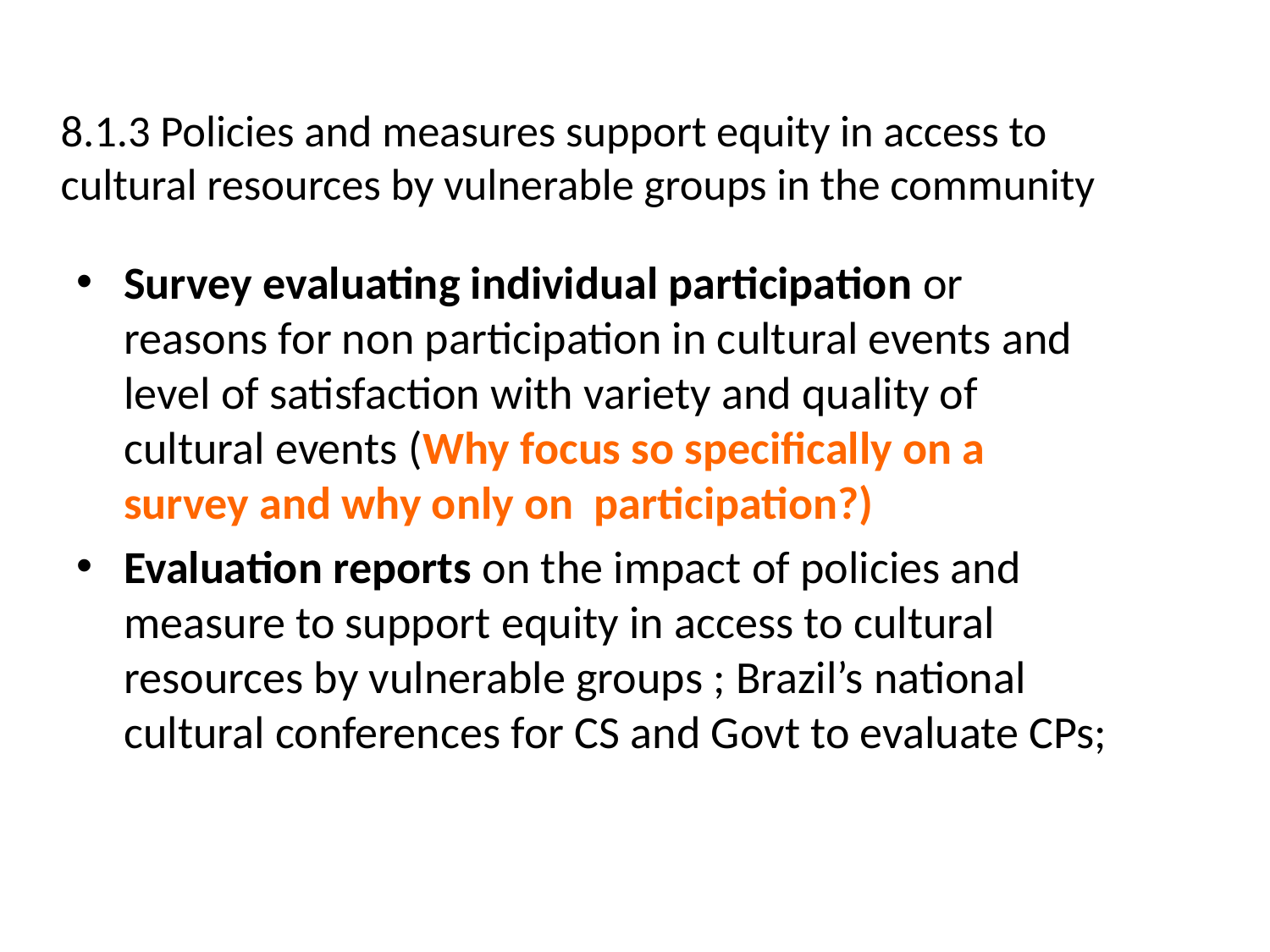

# 8.1.3 Policies and measures support equity in access to cultural resources by vulnerable groups in the community
Survey evaluating individual participation or reasons for non participation in cultural events and level of satisfaction with variety and quality of cultural events (Why focus so specifically on a survey and why only on  participation?)
Evaluation reports on the impact of policies and measure to support equity in access to cultural resources by vulnerable groups ; Brazil’s national cultural conferences for CS and Govt to evaluate CPs;